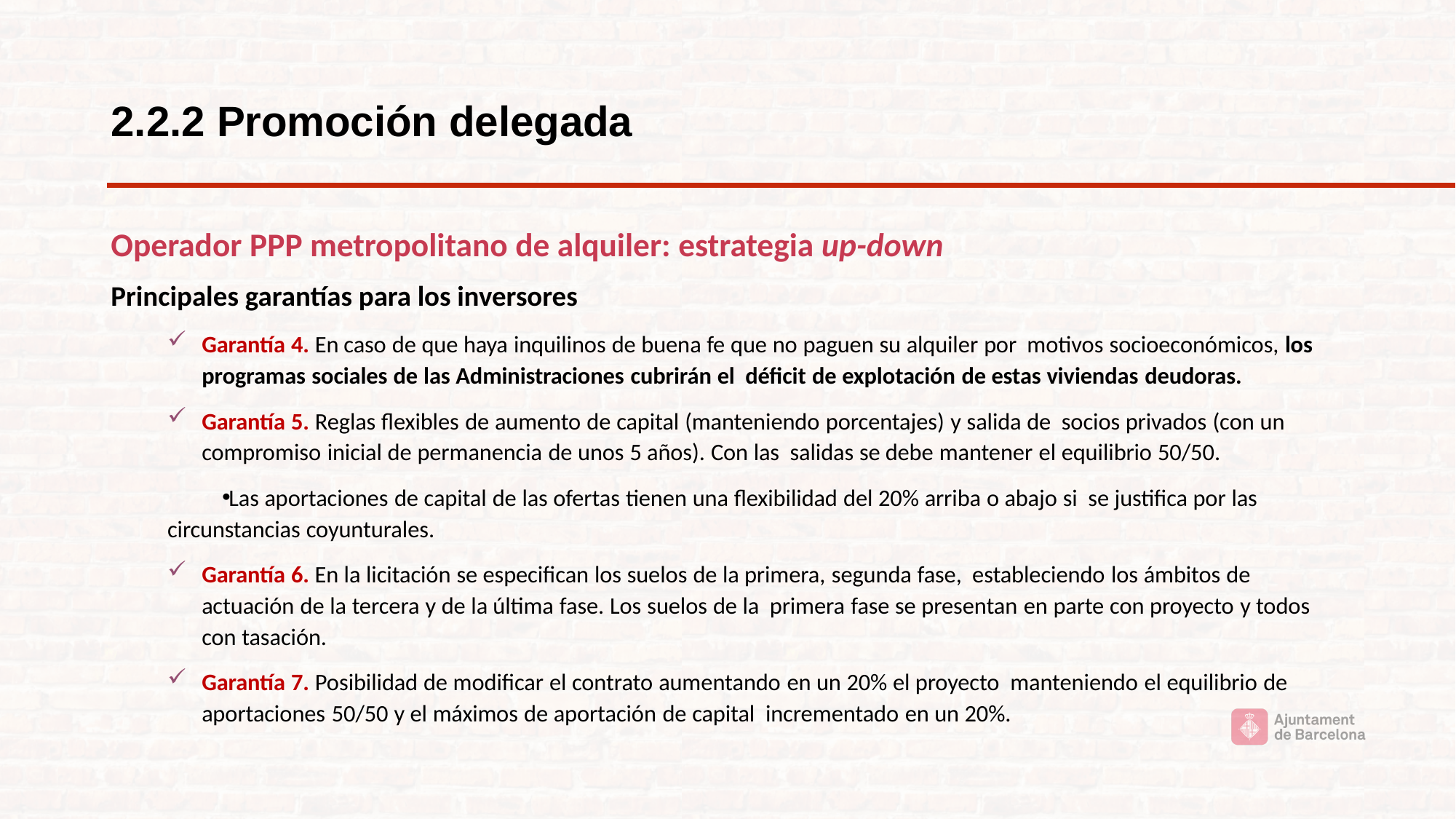

# 2.2.2 Promoción delegada
Operador PPP metropolitano de alquiler: estrategia up-down
Principales garantías para los inversores
Garantía 4. En caso de que haya inquilinos de buena fe que no paguen su alquiler por  motivos socioeconómicos, los programas sociales de las Administraciones cubrirán el  déficit de explotación de estas viviendas deudoras.
Garantía 5. Reglas flexibles de aumento de capital (manteniendo porcentajes) y salida de  socios privados (con un compromiso inicial de permanencia de unos 5 años). Con las  salidas se debe mantener el equilibrio 50/50.
Las aportaciones de capital de las ofertas tienen una flexibilidad del 20% arriba o abajo si  se justifica por las circunstancias coyunturales.
Garantía 6. En la licitación se especifican los suelos de la primera, segunda fase,  estableciendo los ámbitos de actuación de la tercera y de la última fase. Los suelos de la  primera fase se presentan en parte con proyecto y todos con tasación.
Garantía 7. Posibilidad de modificar el contrato aumentando en un 20% el proyecto  manteniendo el equilibrio de aportaciones 50/50 y el máximos de aportación de capital  incrementado en un 20%.